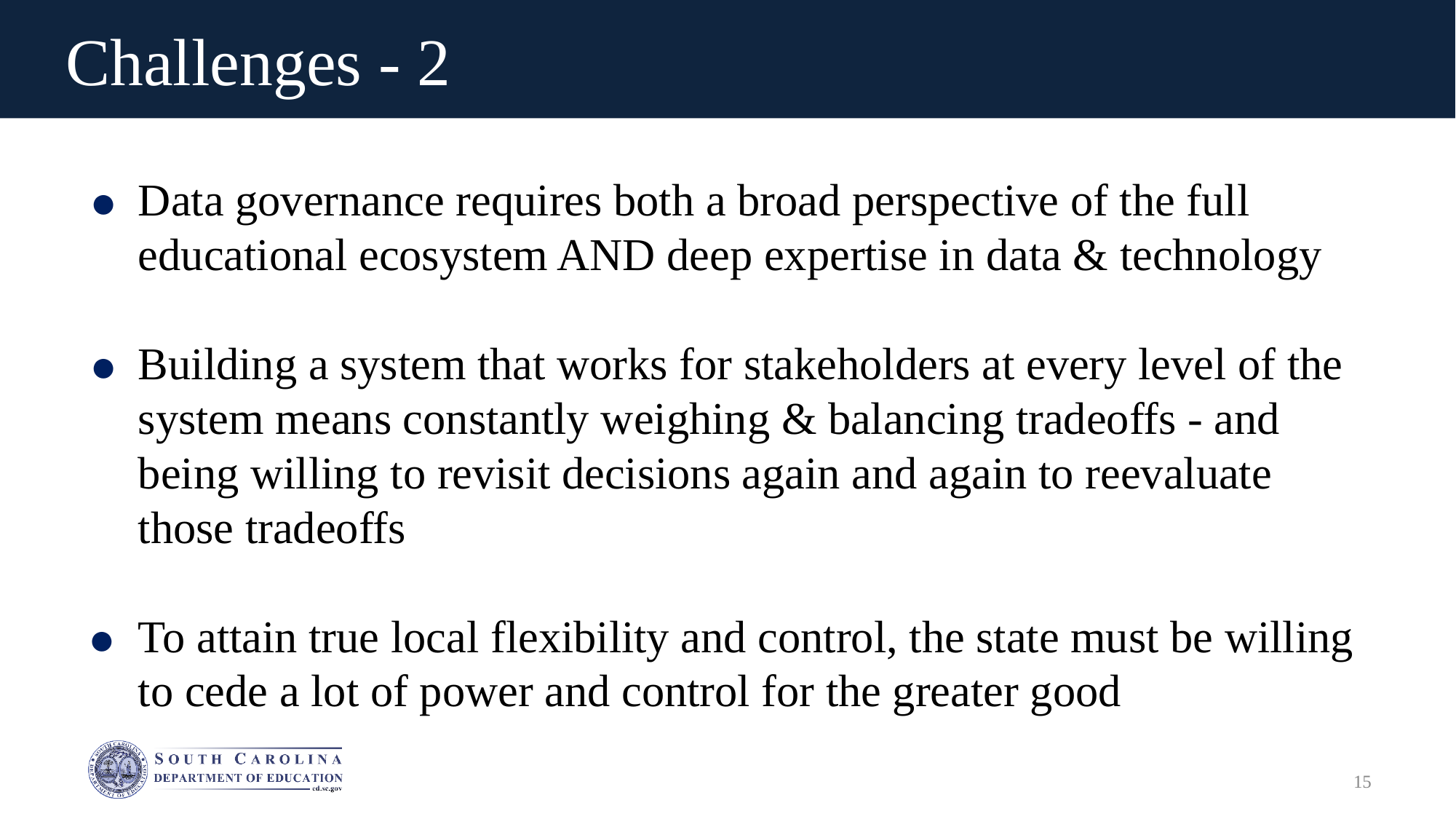

# Challenges - 2
Data governance requires both a broad perspective of the full educational ecosystem AND deep expertise in data & technology

Building a system that works for stakeholders at every level of the system means constantly weighing & balancing tradeoffs - and being willing to revisit decisions again and again to reevaluate those tradeoffs

To attain true local flexibility and control, the state must be willing to cede a lot of power and control for the greater good
15